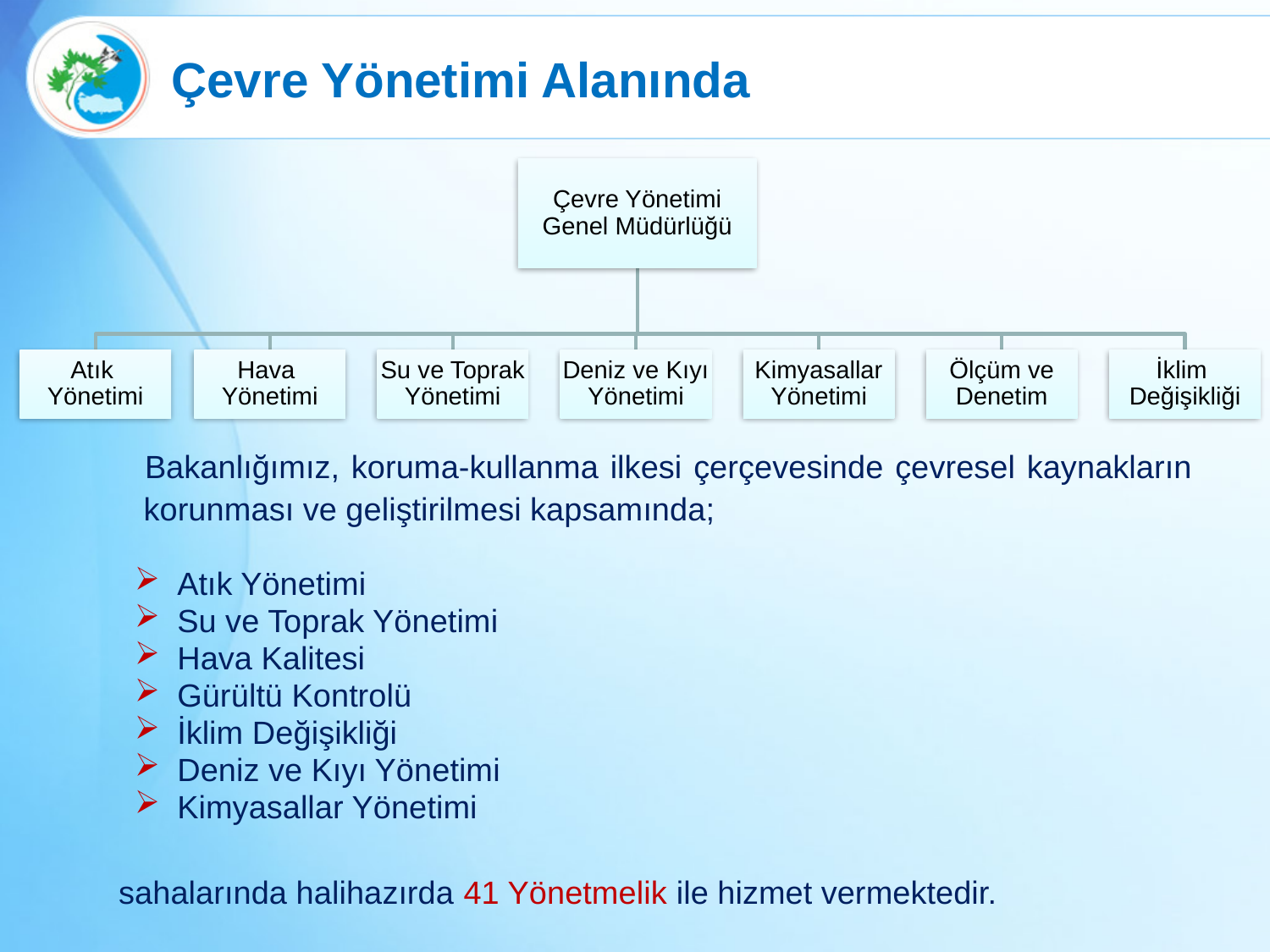

# Çevre Yönetimi Alanında
Çevre Yönetimi Genel Müdürlüğü
Atık
Yönetimi
Hava
Yönetimi
Su ve Toprak Yönetimi
Deniz ve Kıyı Yönetimi
Kimyasallar Yönetimi
Ölçüm ve Denetim
İklim
Değişikliği
 Bakanlığımız, koruma-kullanma ilkesi çerçevesinde çevresel kaynakların korunması ve geliştirilmesi kapsamında;

Atık Yönetimi
Su ve Toprak Yönetimi
Hava Kalitesi
Gürültü Kontrolü
İklim Değişikliği
Deniz ve Kıyı Yönetimi
Kimyasallar Yönetimi

	sahalarında halihazırda 41 Yönetmelik ile hizmet vermektedir.